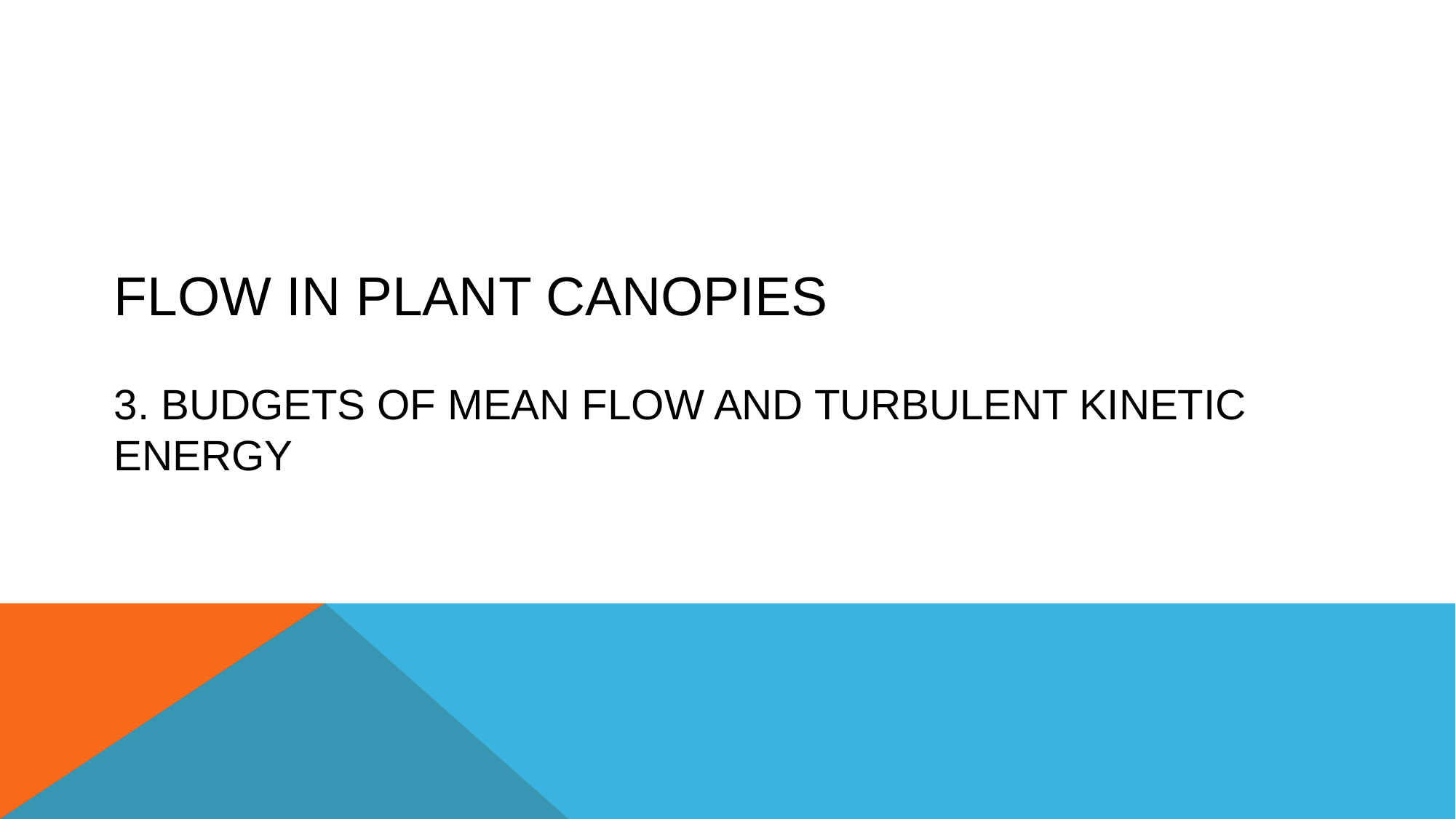

# Flow in plant canopies 3. Budgets of mean flow and turbulent kinetic energy